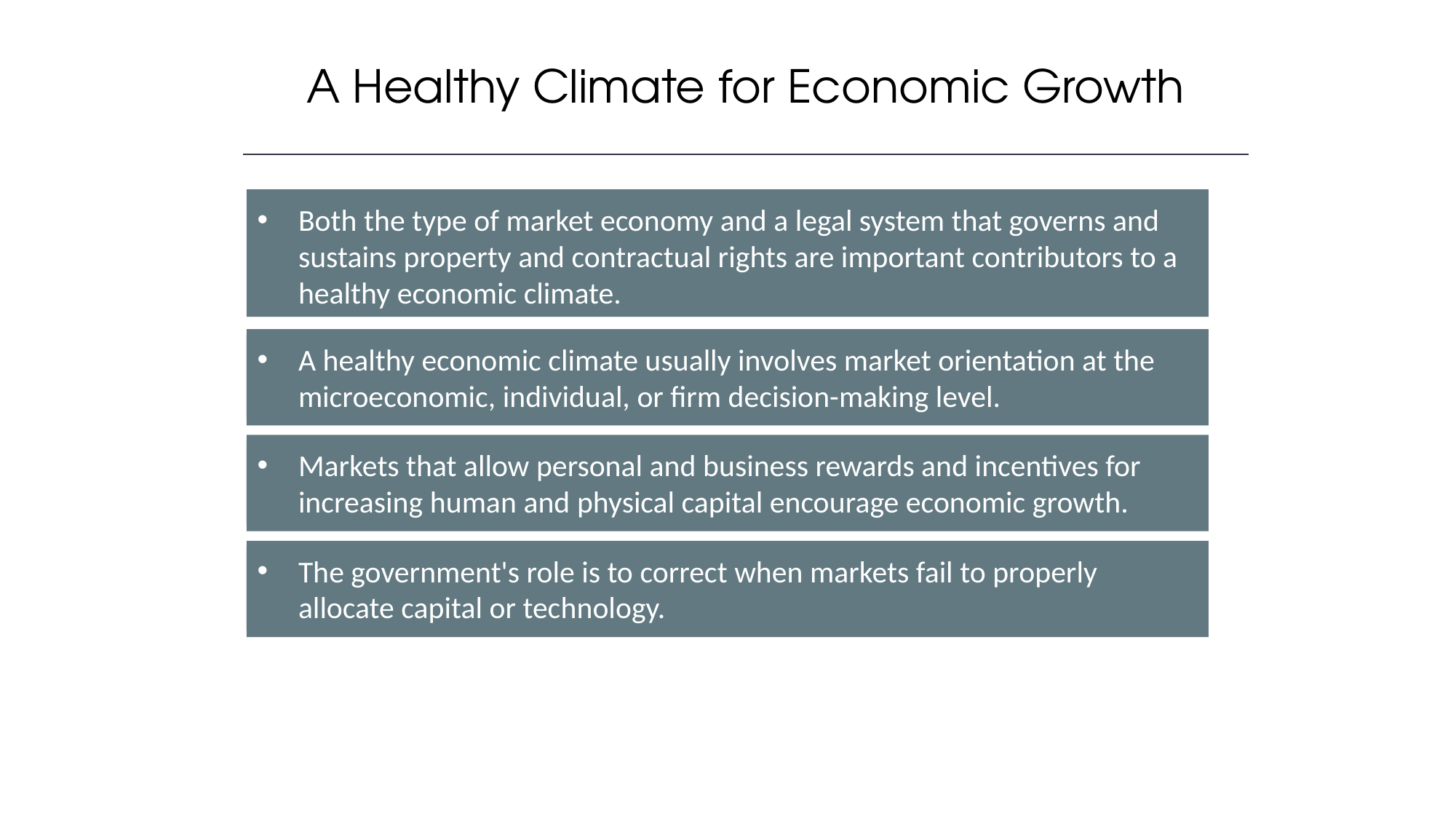

A Healthy Climate for Economic Growth

Both the type of market economy and a legal system that governs and sustains property and contractual rights are important contributors to a healthy economic climate.

A healthy economic climate usually involves market orientation at the microeconomic, individual, or firm decision-making level.

Markets that allow personal and business rewards and incentives for increasing human and physical capital encourage economic growth.

The government's role is to correct when markets fail to properly allocate capital or technology.